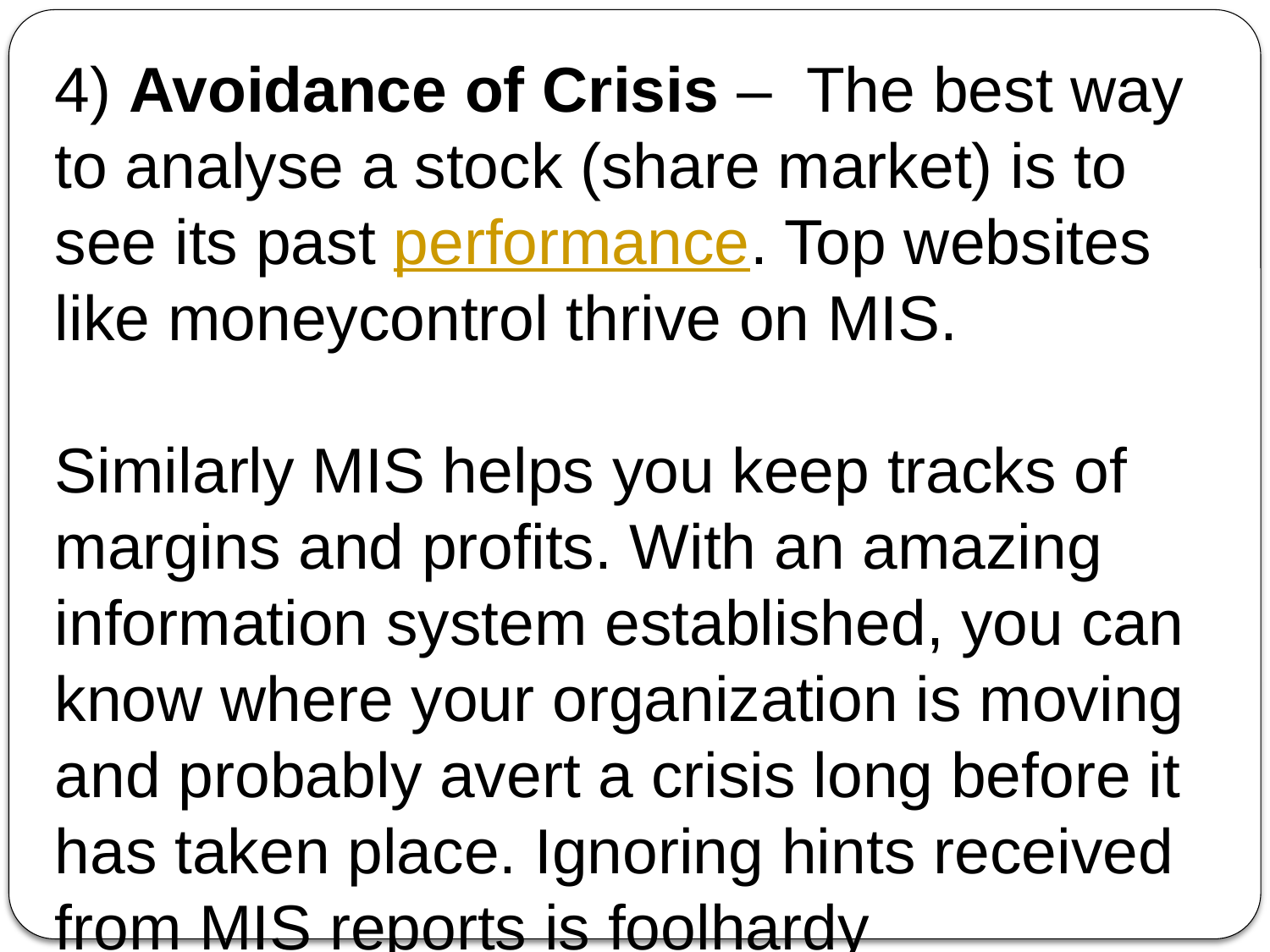

4) Avoidance of Crisis –  The best way to analyse a stock (share market) is to see its past performance. Top websites like moneycontrol thrive on MIS.

Similarly MIS helps you keep tracks of margins and profits. With an amazing information system established, you can know where your organization is moving and probably avert a crisis long before it has taken place. Ignoring hints received from MIS reports is foolhardy